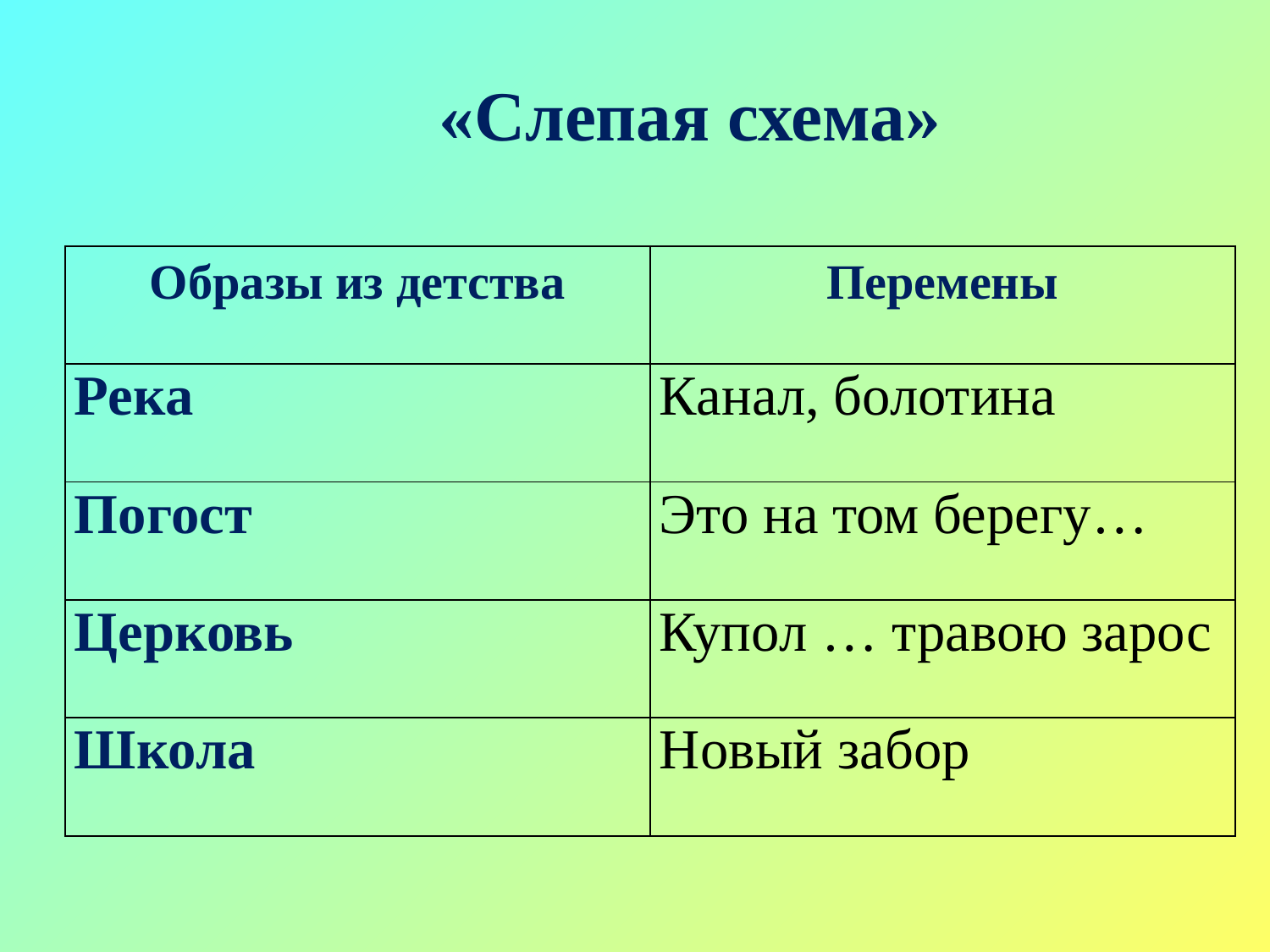

«Слепая схема»
| Образы из детства | Перемены |
| --- | --- |
| Река | Канал, болотина |
| Погост | Это на том берегу… |
| Церковь | Купол … травою зарос |
| Школа | Новый забор |